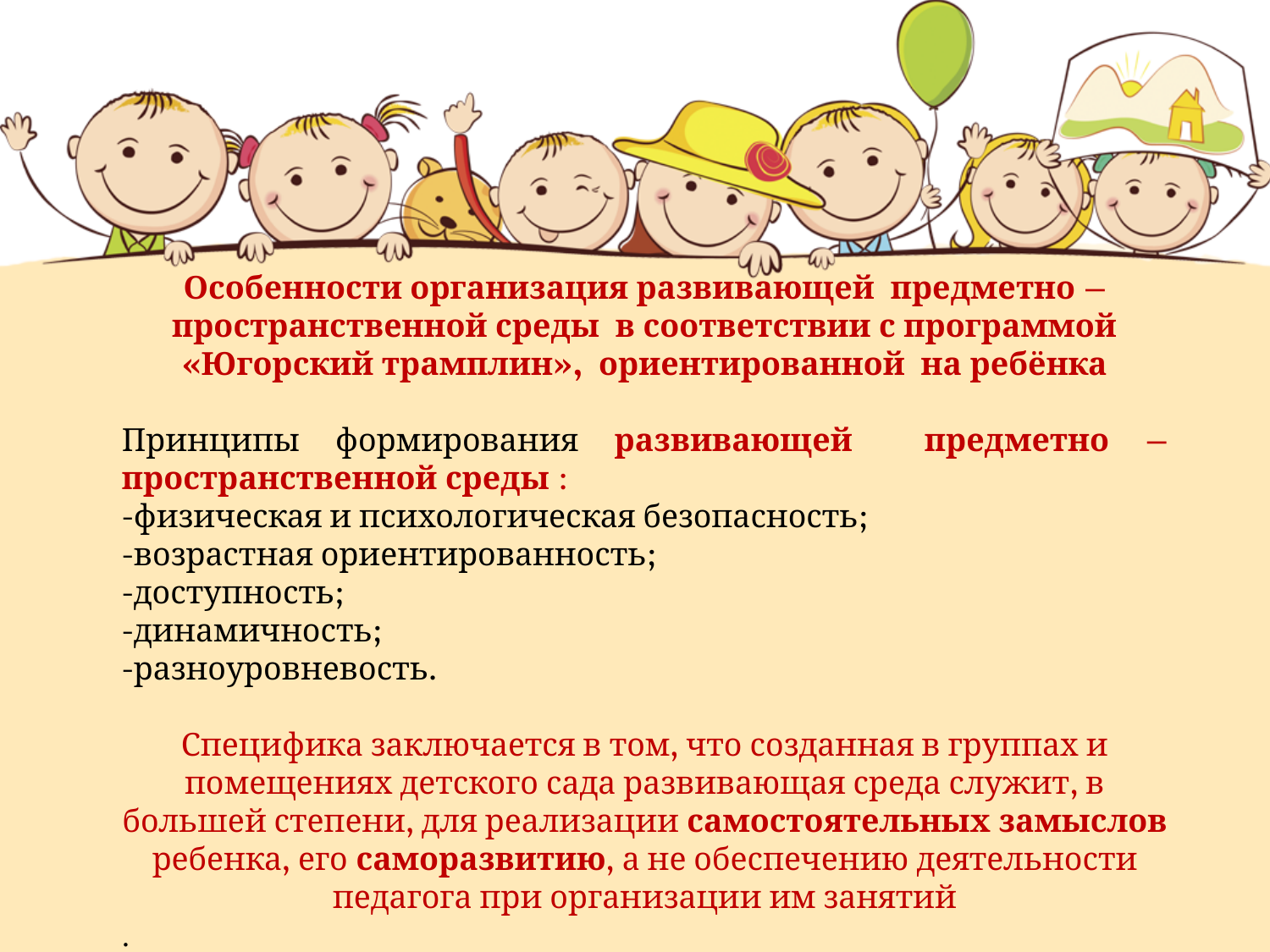

Особенности организация развивающей  предметно – пространственной среды  в соответствии с программой «Югорский трамплин»,  ориентированной  на ребёнка

Принципы формирования развивающей  предметно – пространственной среды :
-физическая и психологическая безопасность;
-возрастная ориентированность;
-доступность;
-динамичность;
-разноуровневость.

Специфика заключается в том, что созданная в группах и помещениях детского сада развивающая среда служит, в большей степени, для реализации самостоятельных замыслов ребенка, его саморазвитию, а не обеспечению деятельности педагога при организации им занятий
.